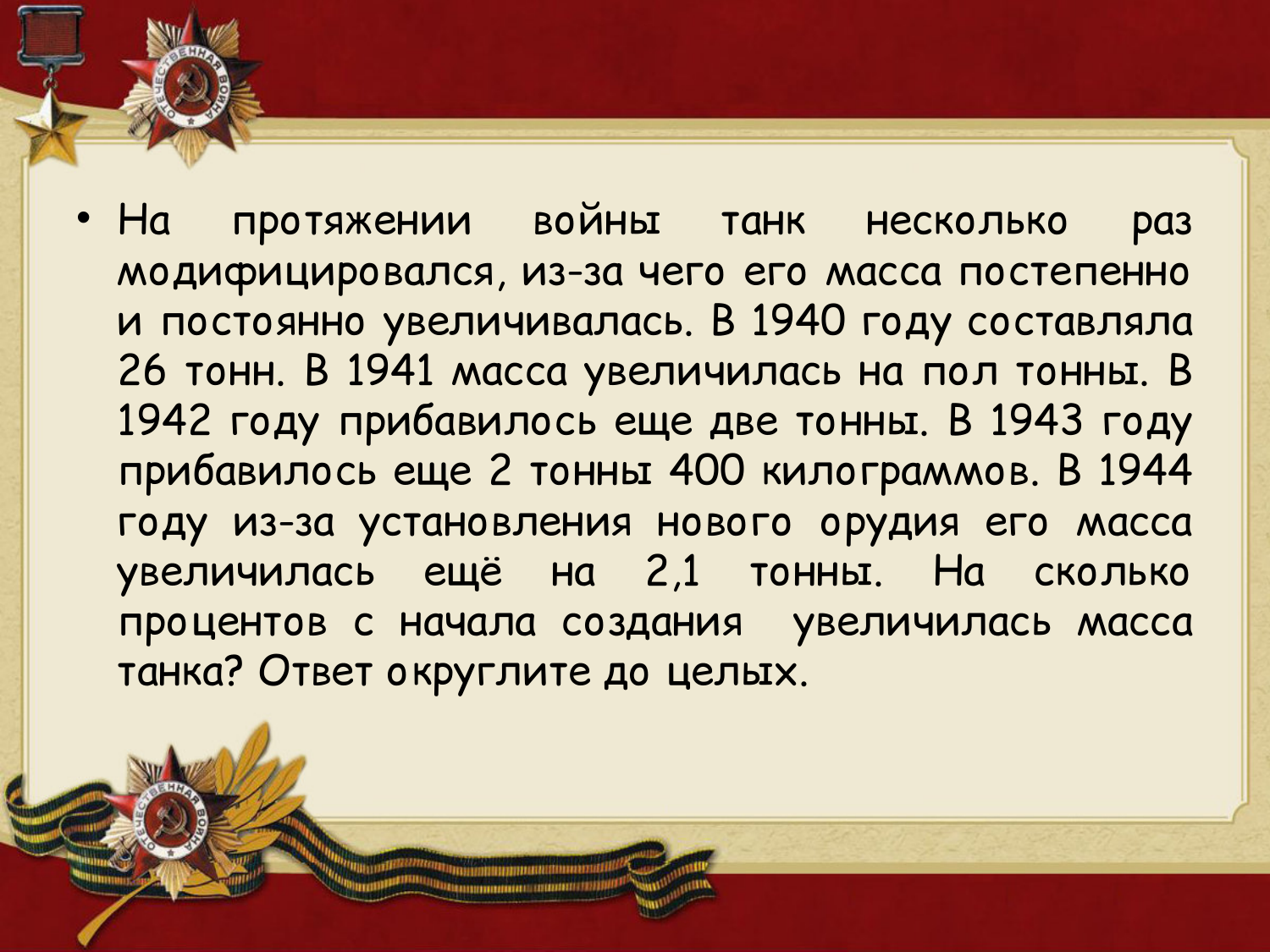

На протяжении войны танк несколько раз модифицировался, из-за чего его масса постепенно и постоянно увеличивалась. В 1940 году составляла 26 тонн. В 1941 масса увеличилась на пол тонны. В 1942 году прибавилось еще две тонны. В 1943 году прибавилось еще 2 тонны 400 килограммов. В 1944 году из-за установления нового орудия его масса увеличилась ещё на 2,1 тонны. На сколько процентов с начала создания  увеличилась масса танка? Ответ округлите до целых.